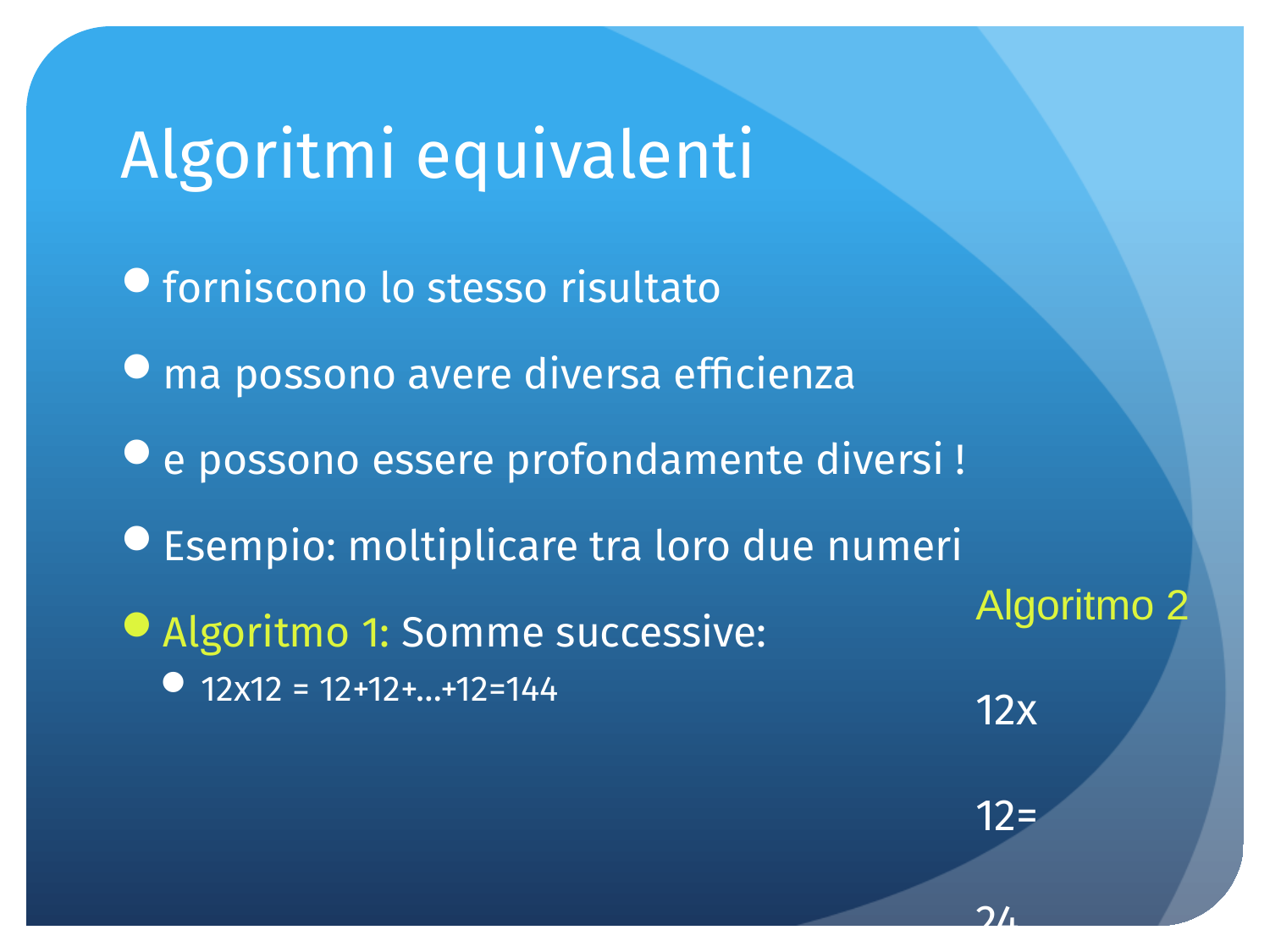

# Algoritmi equivalenti
forniscono lo stesso risultato
ma possono avere diversa efficienza
e possono essere profondamente diversi !
Esempio: moltiplicare tra loro due numeri
Algoritmo 1: Somme successive:
12x12 = 12+12+…+12=144

Algoritmo 2
		12x
		12=
		24
	   12=
	   144